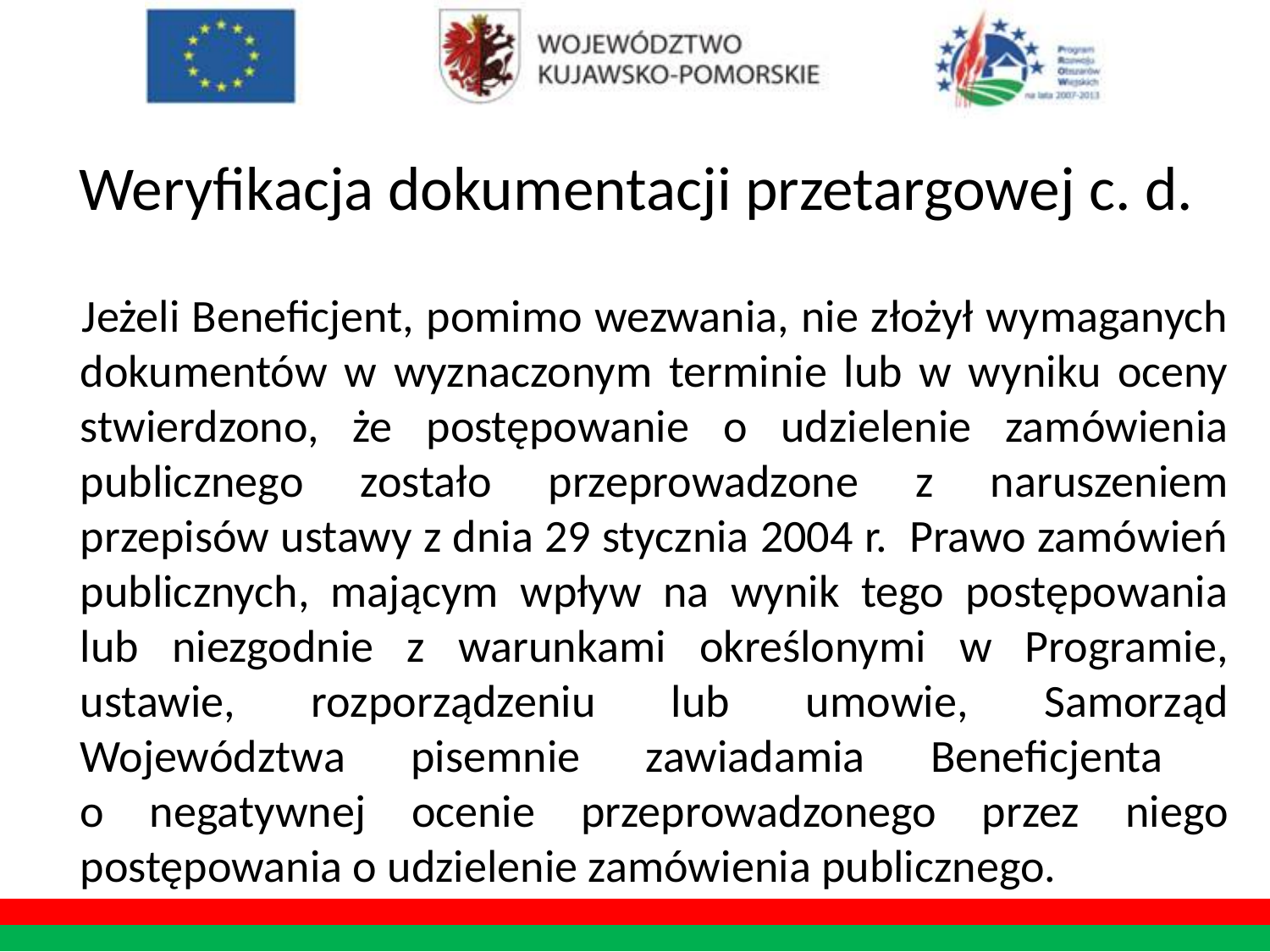

# Weryfikacja dokumentacji przetargowej c. d.
Jeżeli Beneficjent, pomimo wezwania, nie złożył wymaganych dokumentów w wyznaczonym terminie lub w wyniku oceny stwierdzono, że postępowanie o udzielenie zamówienia publicznego zostało przeprowadzone z naruszeniem przepisów ustawy z dnia 29 stycznia 2004 r.  Prawo zamówień publicznych, mającym wpływ na wynik tego postępowania lub niezgodnie z warunkami określonymi w Programie, ustawie, rozporządzeniu lub umowie, Samorząd Województwa pisemnie zawiadamia Beneficjenta
o negatywnej ocenie przeprowadzonego przez niego postępowania o udzielenie zamówienia publicznego.